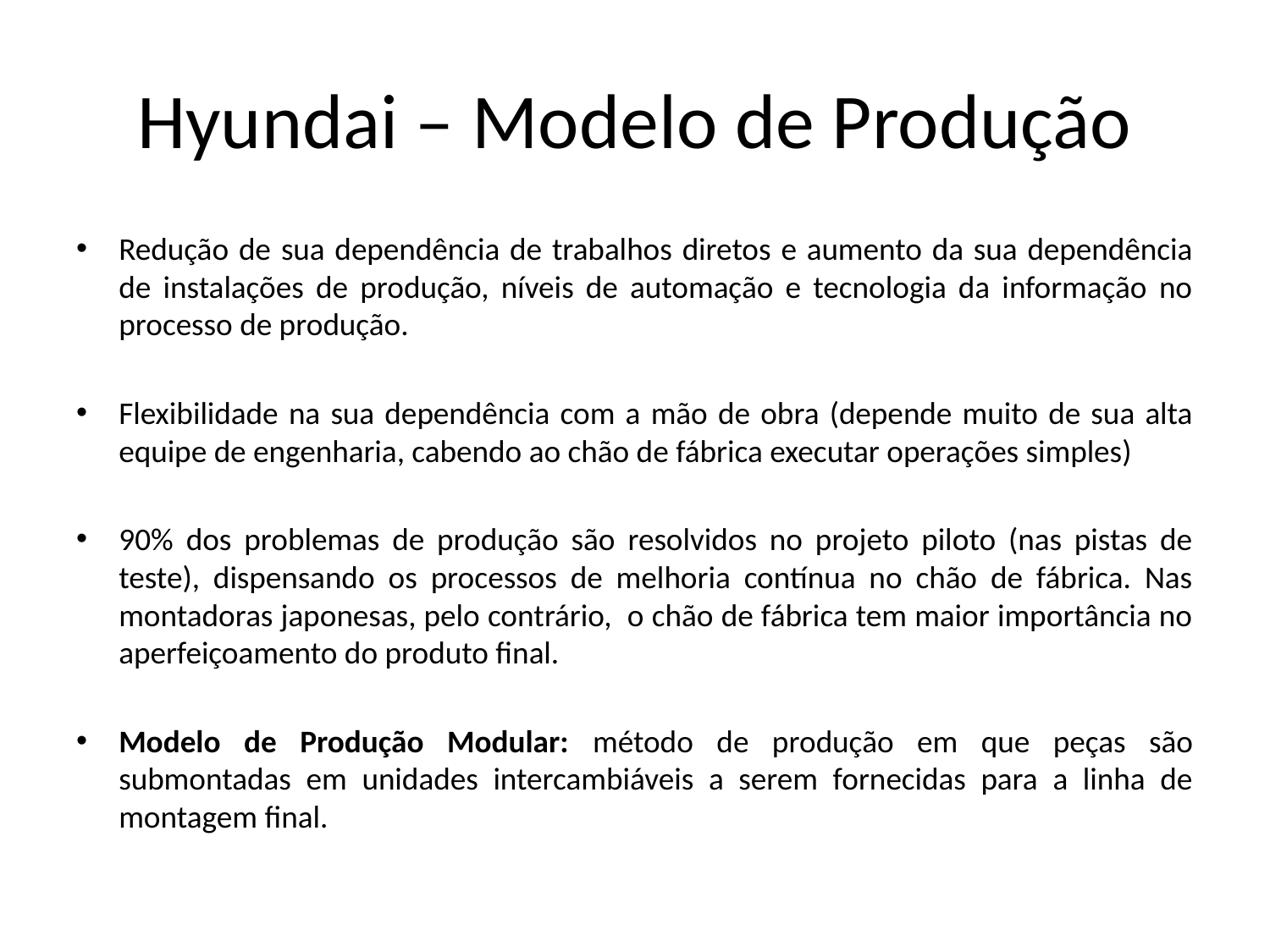

# Hyundai – Modelo de Produção
Redução de sua dependência de trabalhos diretos e aumento da sua dependência de instalações de produção, níveis de automação e tecnologia da informação no processo de produção.

Flexibilidade na sua dependência com a mão de obra (depende muito de sua alta equipe de engenharia, cabendo ao chão de fábrica executar operações simples)

90% dos problemas de produção são resolvidos no projeto piloto (nas pistas de teste), dispensando os processos de melhoria contínua no chão de fábrica. Nas montadoras japonesas, pelo contrário,  o chão de fábrica tem maior importância no aperfeiçoamento do produto final.

Modelo de Produção Modular: método de produção em que peças são submontadas em unidades intercambiáveis a serem fornecidas para a linha de montagem final.